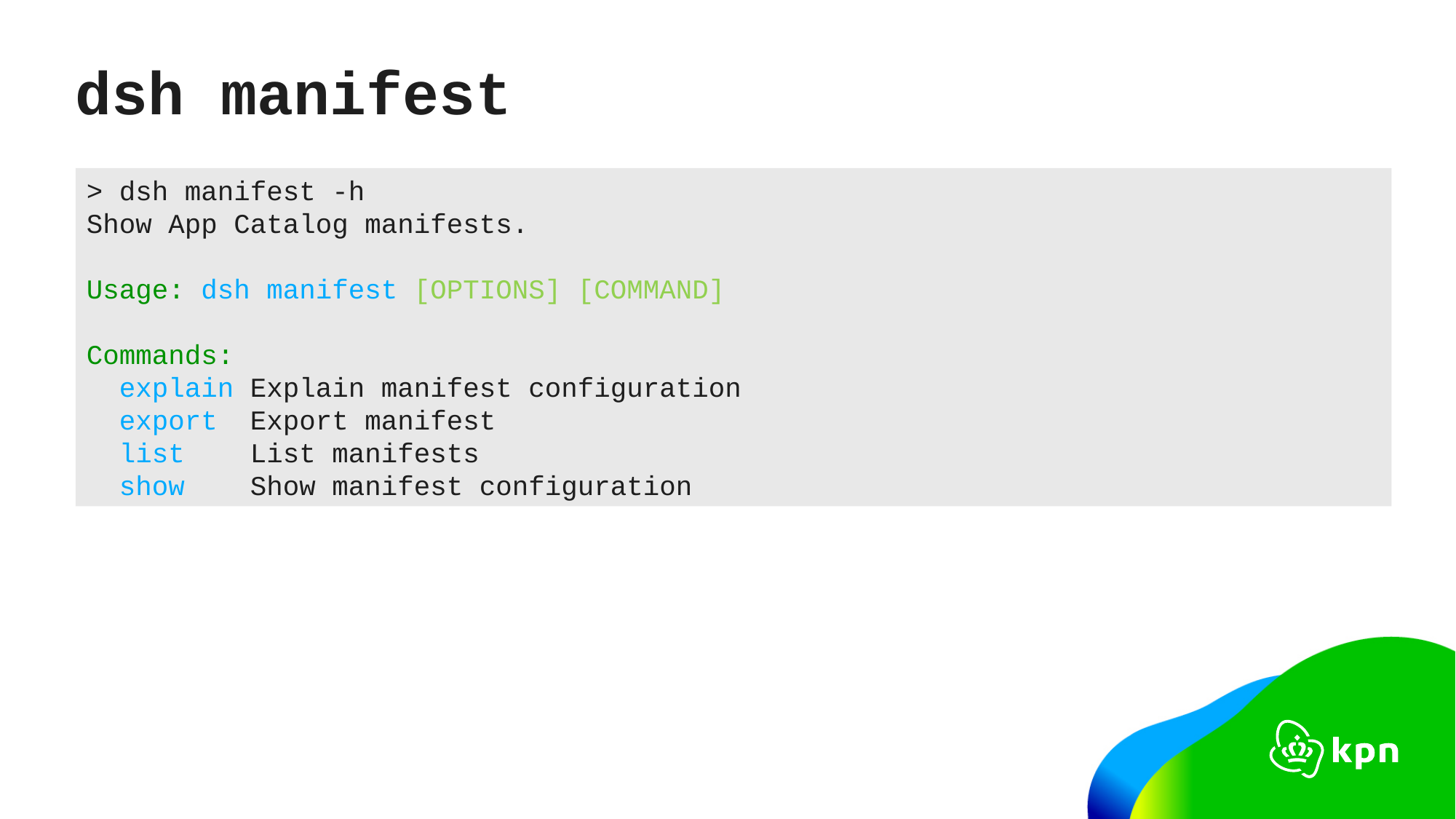

# dsh manifest
> dsh manifest -h
Show App Catalog manifests.

Usage: dsh manifest [OPTIONS] [COMMAND]

Commands:
  explain Explain manifest configuration
  export  Export manifest
  list    List manifests
  show    Show manifest configuration